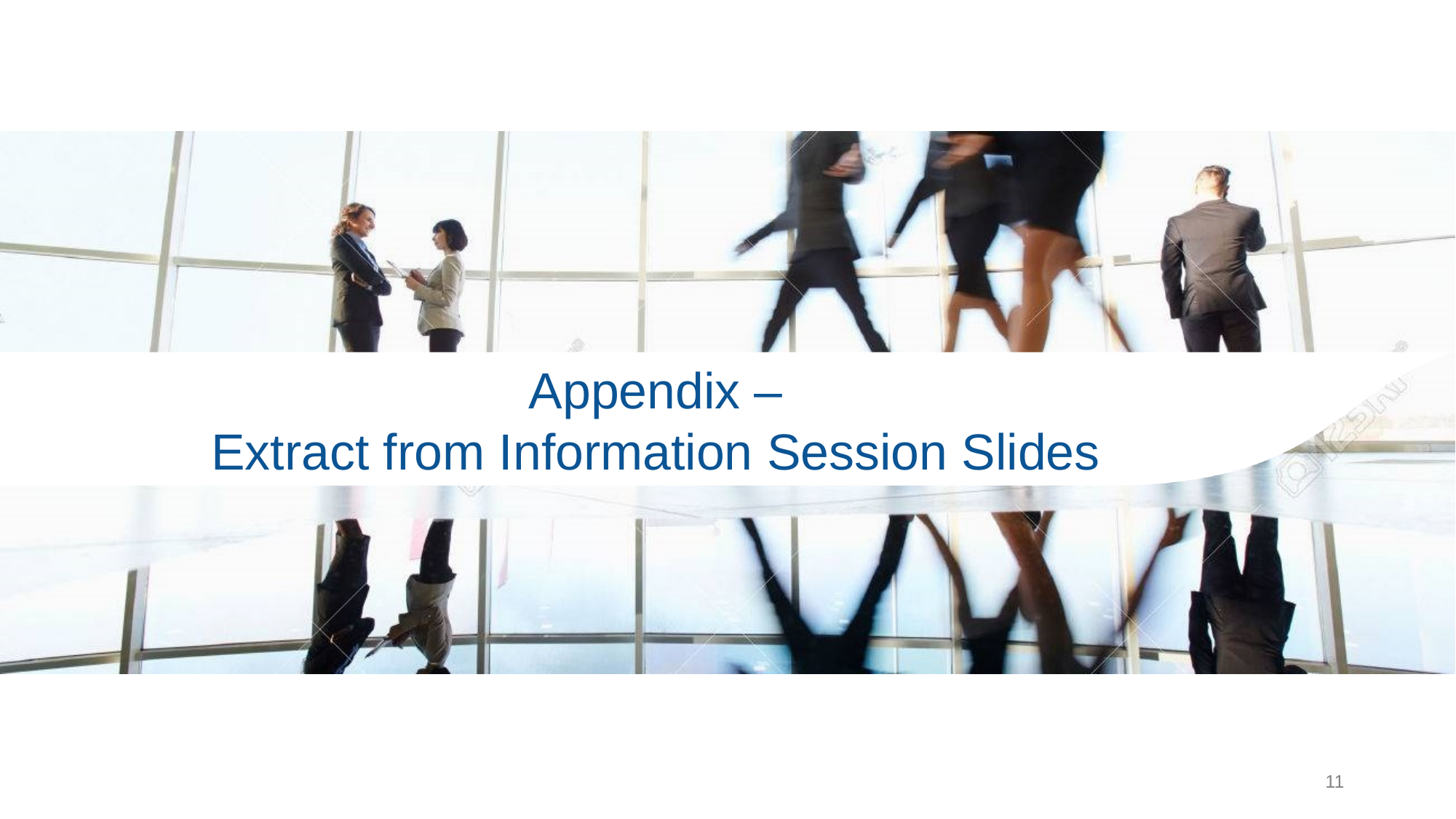

# Appendix – Extract from Information Session Slides
11